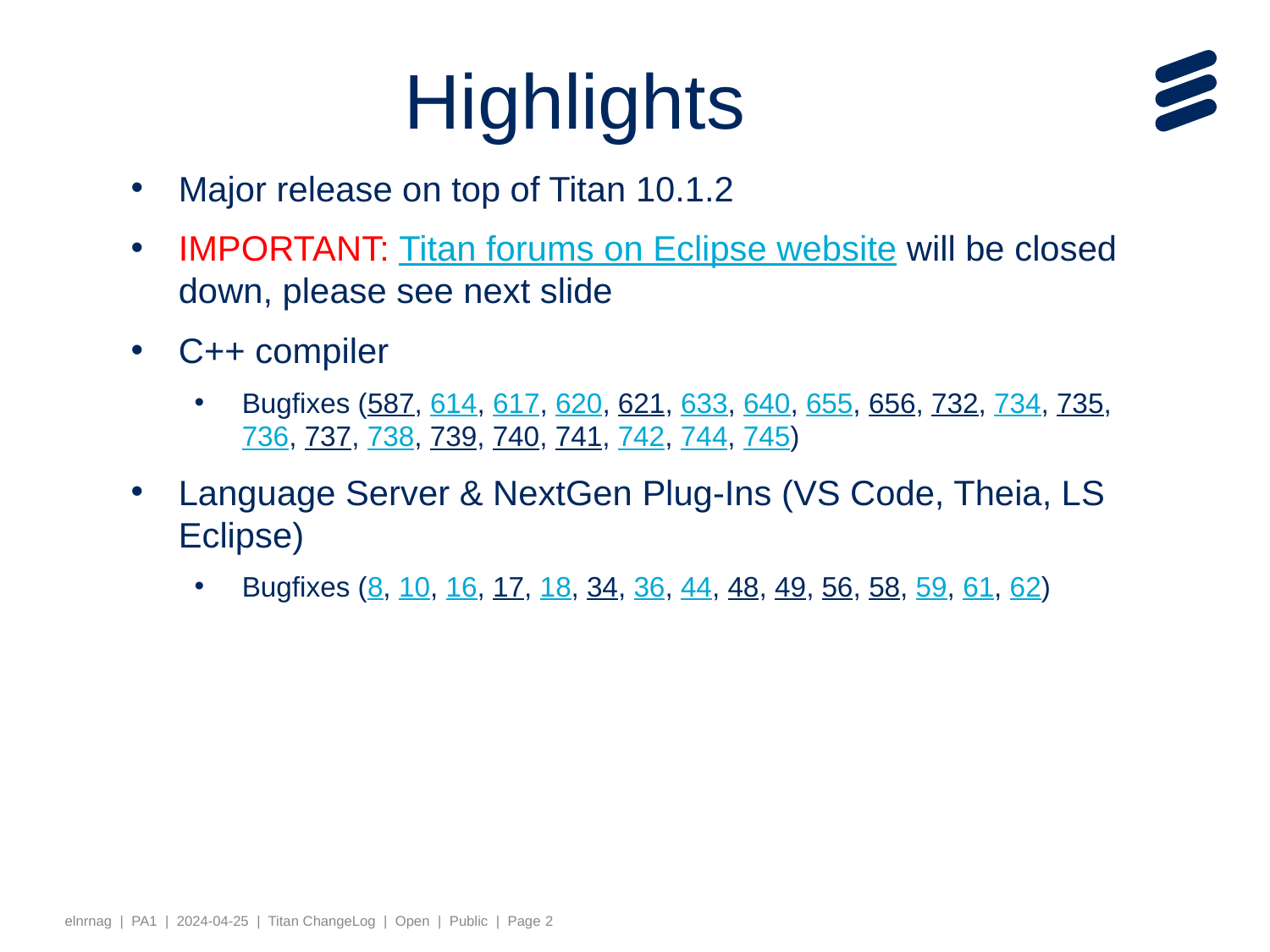

# Highlights
Major release on top of Titan 10.1.2
IMPORTANT: Titan forums on Eclipse website will be closed down, please see next slide
C++ compiler
Bugfixes (587, 614, 617, 620, 621, 633, 640, 655, 656, 732, 734, 735, 736, 737, 738, 739, 740, 741, 742, 744, 745)
Language Server & NextGen Plug-Ins (VS Code, Theia, LS Eclipse)
Bugfixes (8, 10, 16, 17, 18, 34, 36, 44, 48, 49, 56, 58, 59, 61, 62)